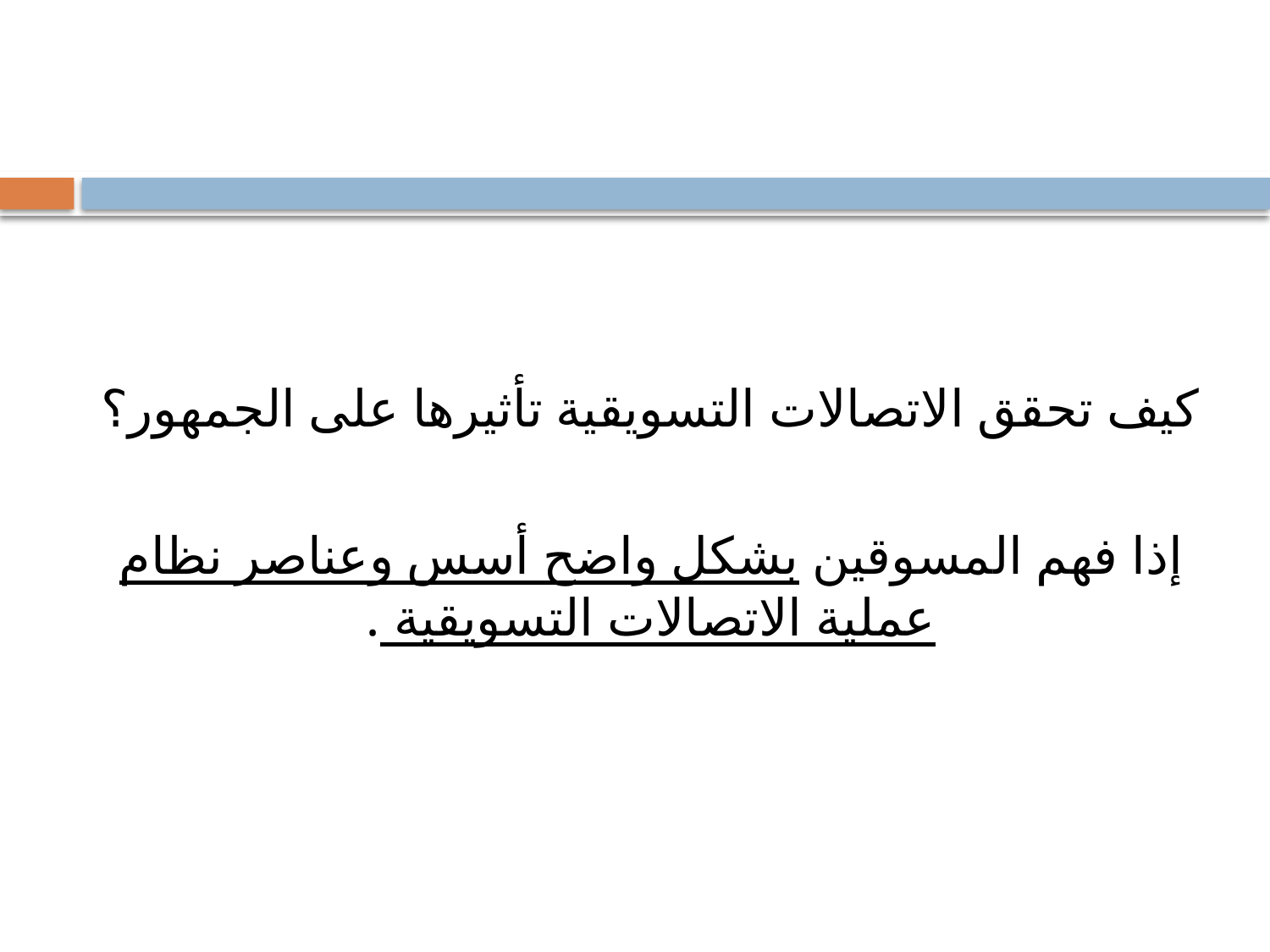

#

كيف تحقق الاتصالات التسويقية تأثيرها على الجمهور؟

إذا فهم المسوقين بشكل واضح أسس وعناصر نظام عملية الاتصالات التسويقية .